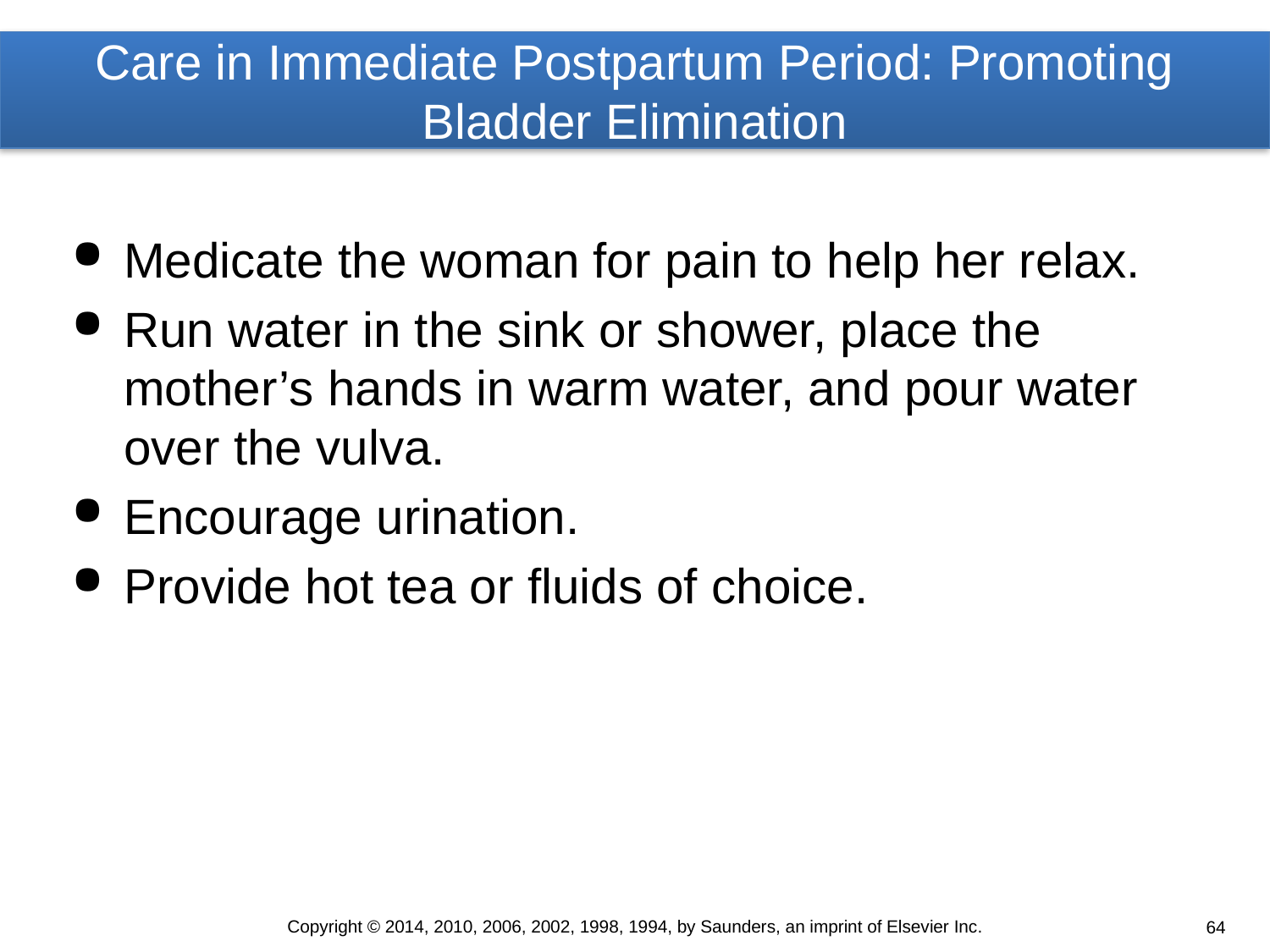

# Care in Immediate Postpartum Period: Promoting Bladder Elimination
Medicate the woman for pain to help her relax.
Run water in the sink or shower, place the
mother’s hands in warm water, and pour water over the vulva.
Encourage urination.
Provide hot tea or fluids of choice.
Copyright © 2014, 2010, 2006, 2002, 1998, 1994, by Saunders, an imprint of Elsevier Inc.
64